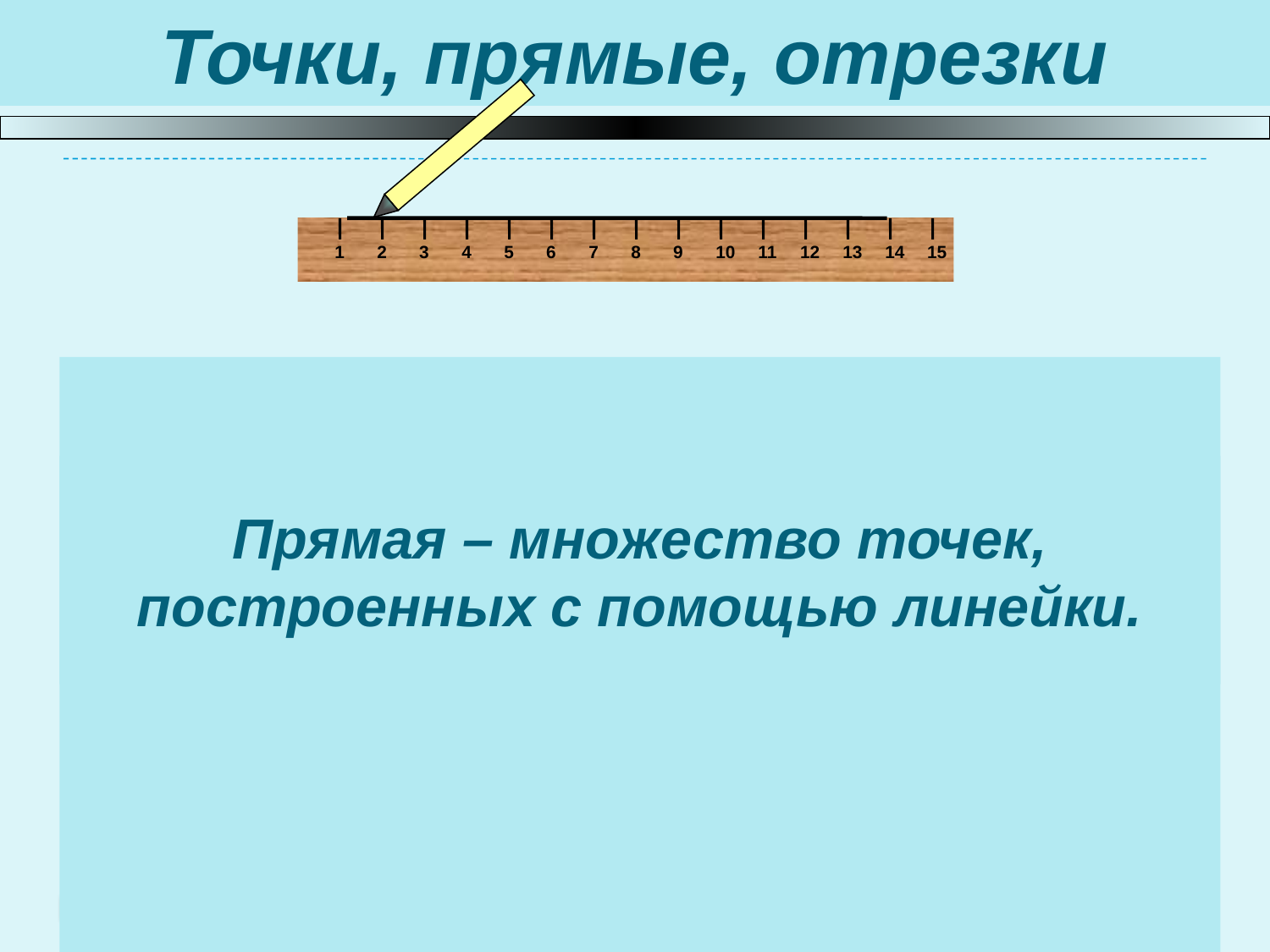

Точки, прямые, отрезки

1
2
3
4
5
6
7
8
9
10
11
12
13
14
15

Прямая – множество точек, построенных с помощью линейки.